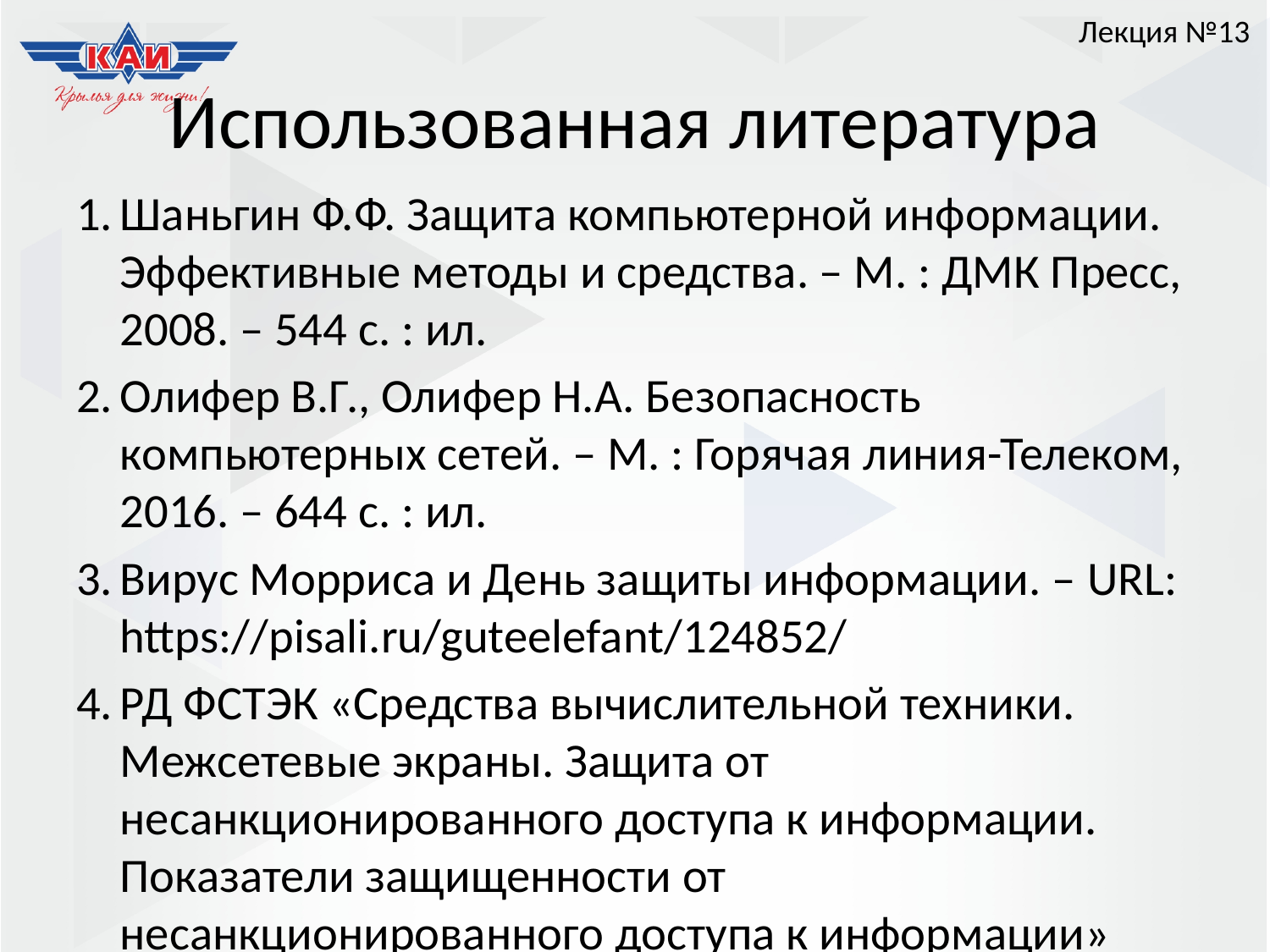

Лекция №13
# Использованная литература
Шаньгин Ф.Ф. Защита компьютерной информации. Эффективные методы и средства. – М. : ДМК Пресс, 2008. – 544 с. : ил.
Олифер В.Г., Олифер Н.А. Безопасность компьютерных сетей. – М. : Горячая линия-Телеком, 2016. – 644 с. : ил.
Вирус Морриса и День защиты информации. – URL: https://pisali.ru/guteelefant/124852/
РД ФСТЭК «Средства вычислительной техники. Межсетевые экраны. Защита от несанкционированного доступа к информации. Показатели защищенности от несанкционированного доступа к информации»